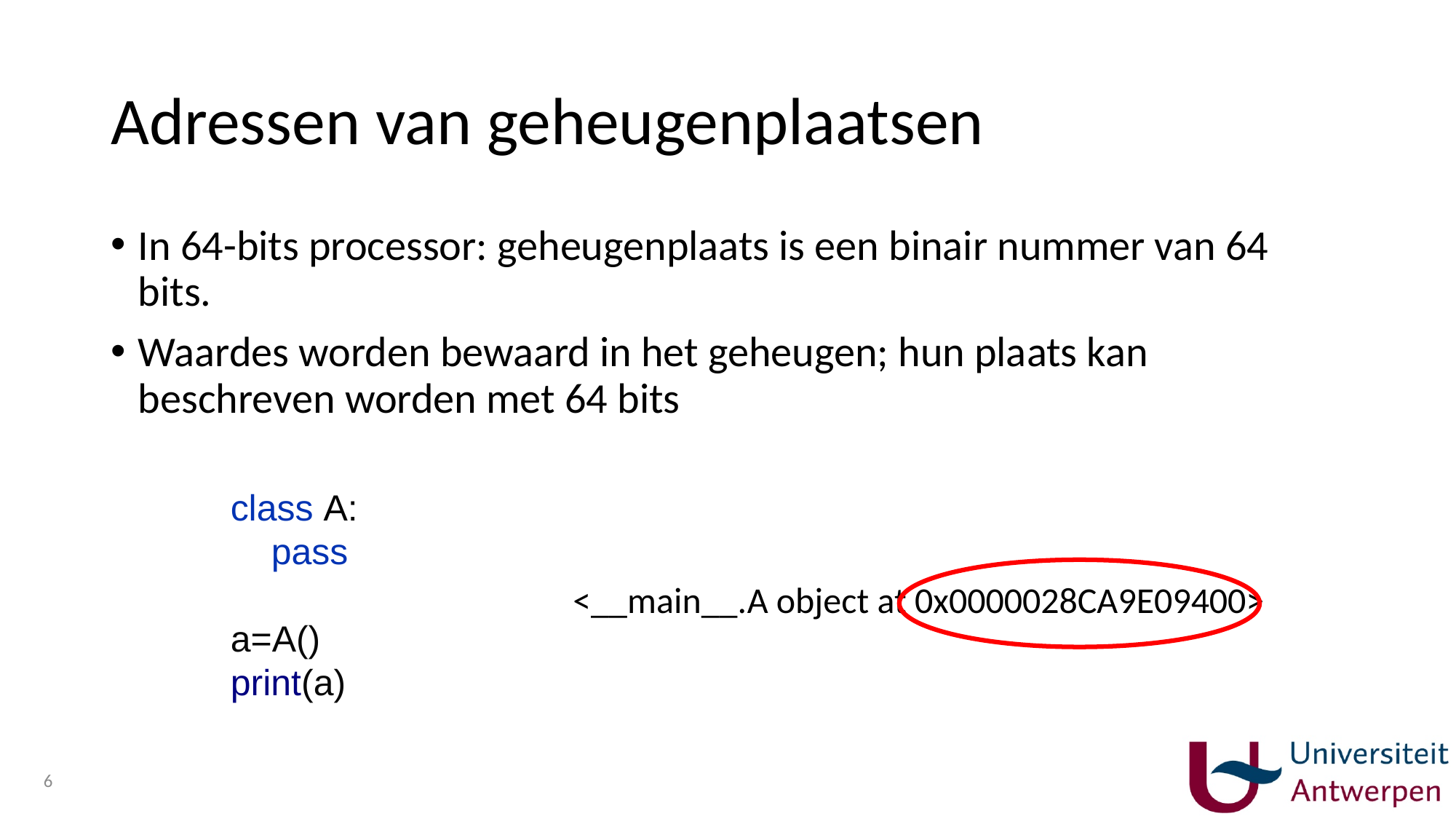

# Adressen van geheugenplaatsen
In 64-bits processor: geheugenplaats is een binair nummer van 64 bits.
Waardes worden bewaard in het geheugen; hun plaats kan beschreven worden met 64 bits
class A:
    pass
a=A()
print(a)

<__main__.A object at 0x0000028CA9E09400>
6